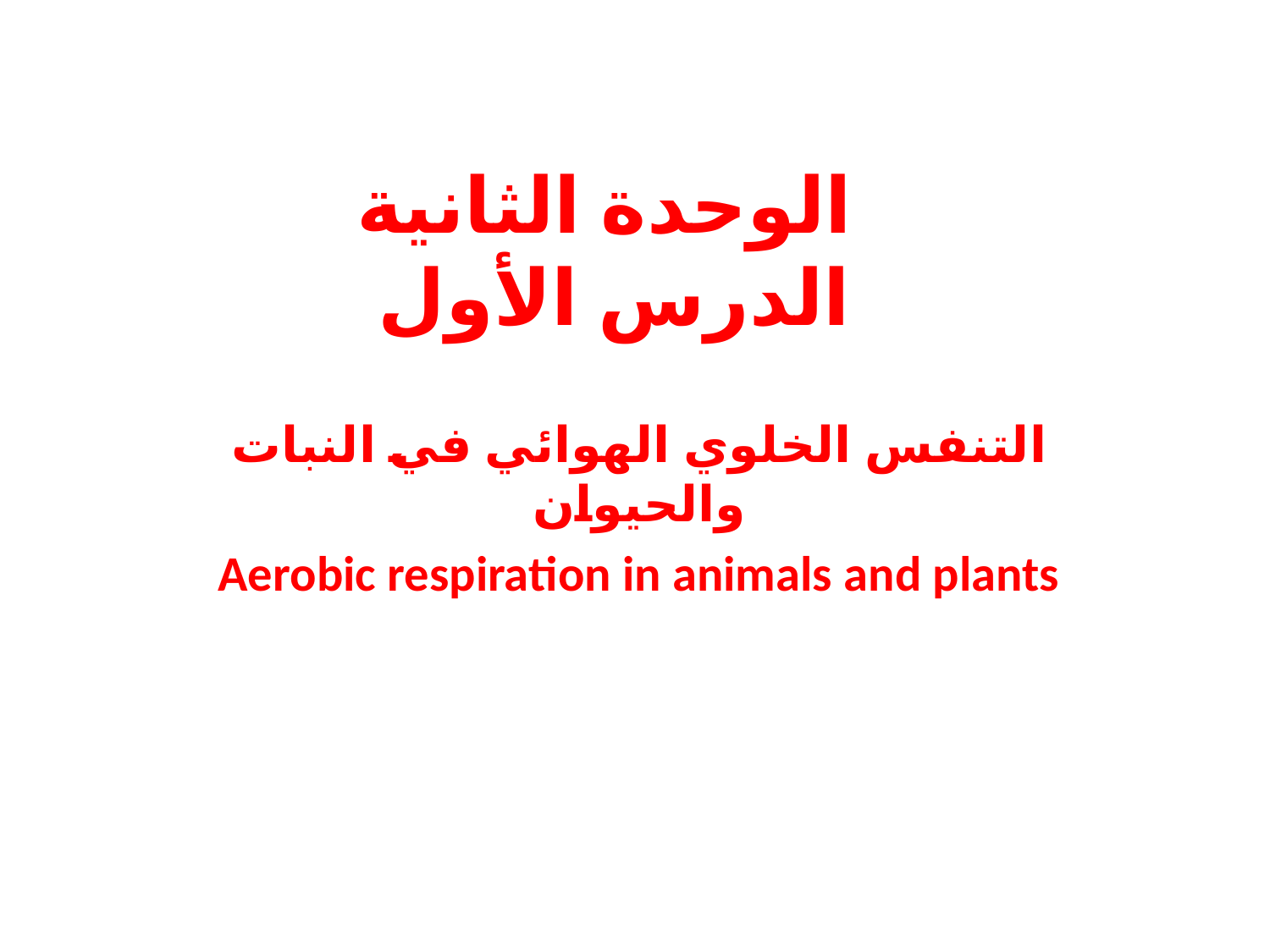

# الوحدة الثانية الدرس الأول
التنفس الخلوي الهوائي في النبات والحيوان
Aerobic respiration in animals and plants